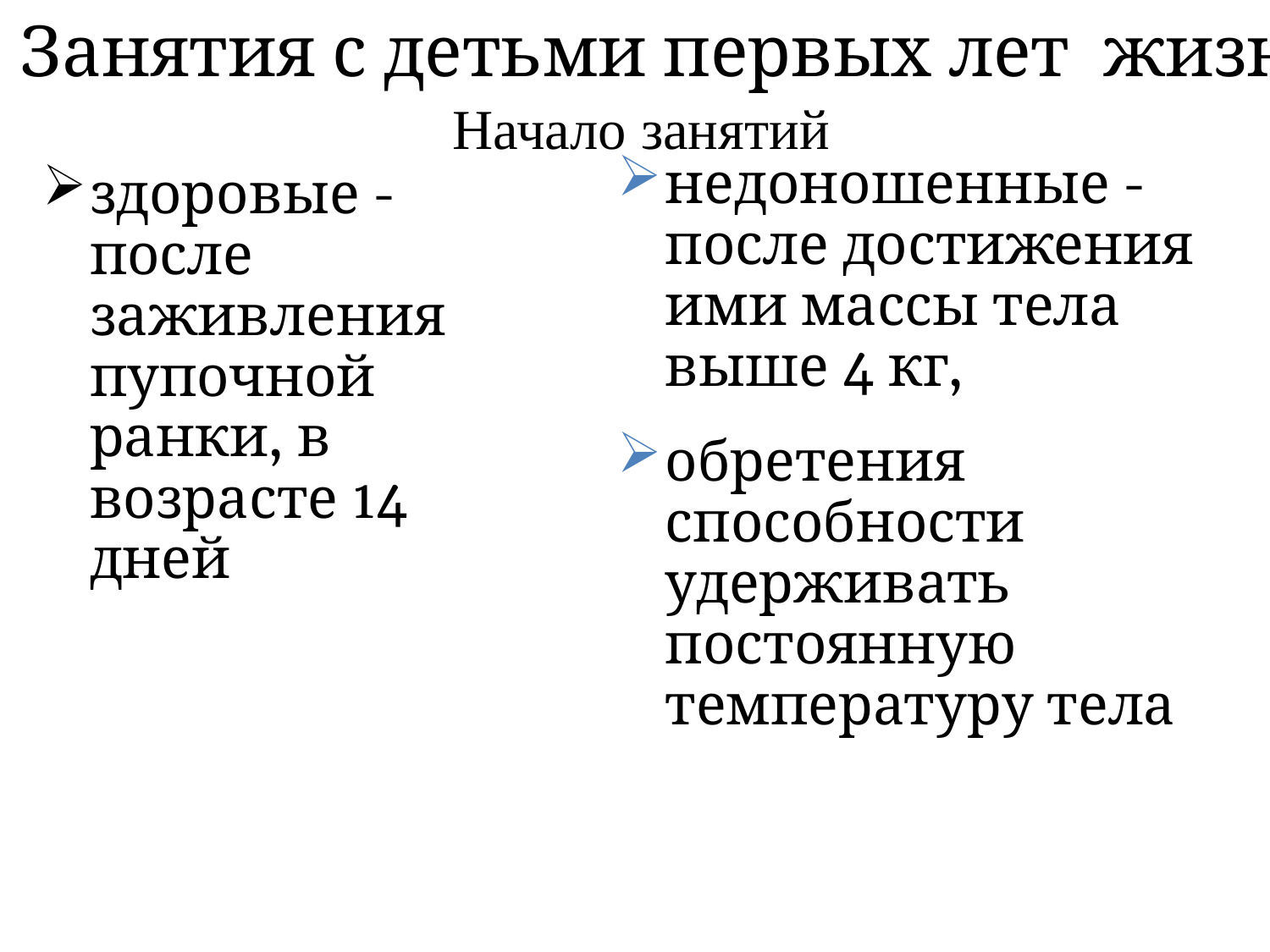

Занятия с детьми первых лет  жизни

Начало занятий

недоношенные - после достижения ими массы тела выше 4 кг,
обретения способности удерживать постоянную температуру тела
здоровые - после заживления пупочной ранки, в возрасте 14 дней